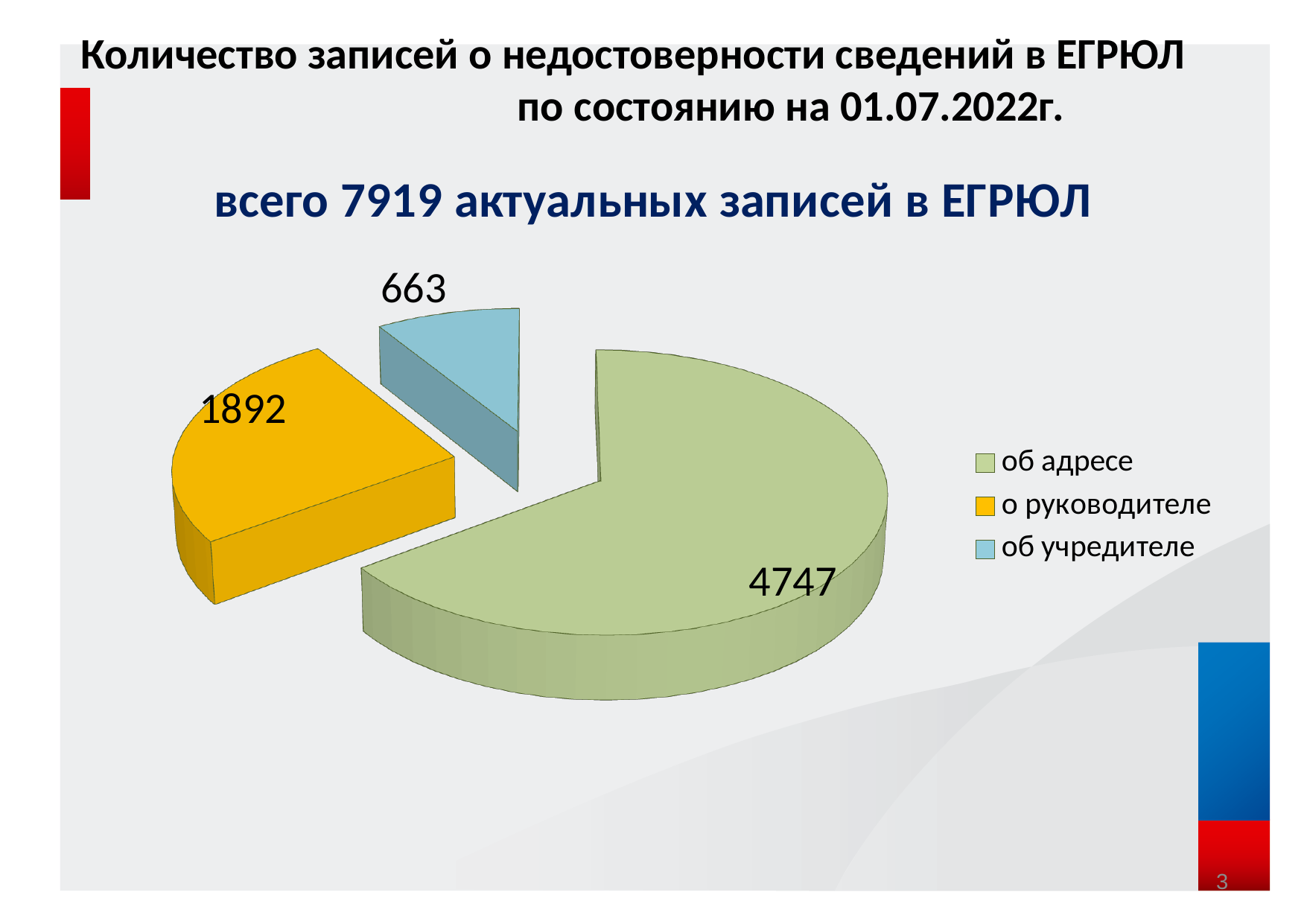

# Количество записей о недостоверности сведений в ЕГРЮЛ                                 по состоянию на 01.07.2022г.

[unsupported chart]

3